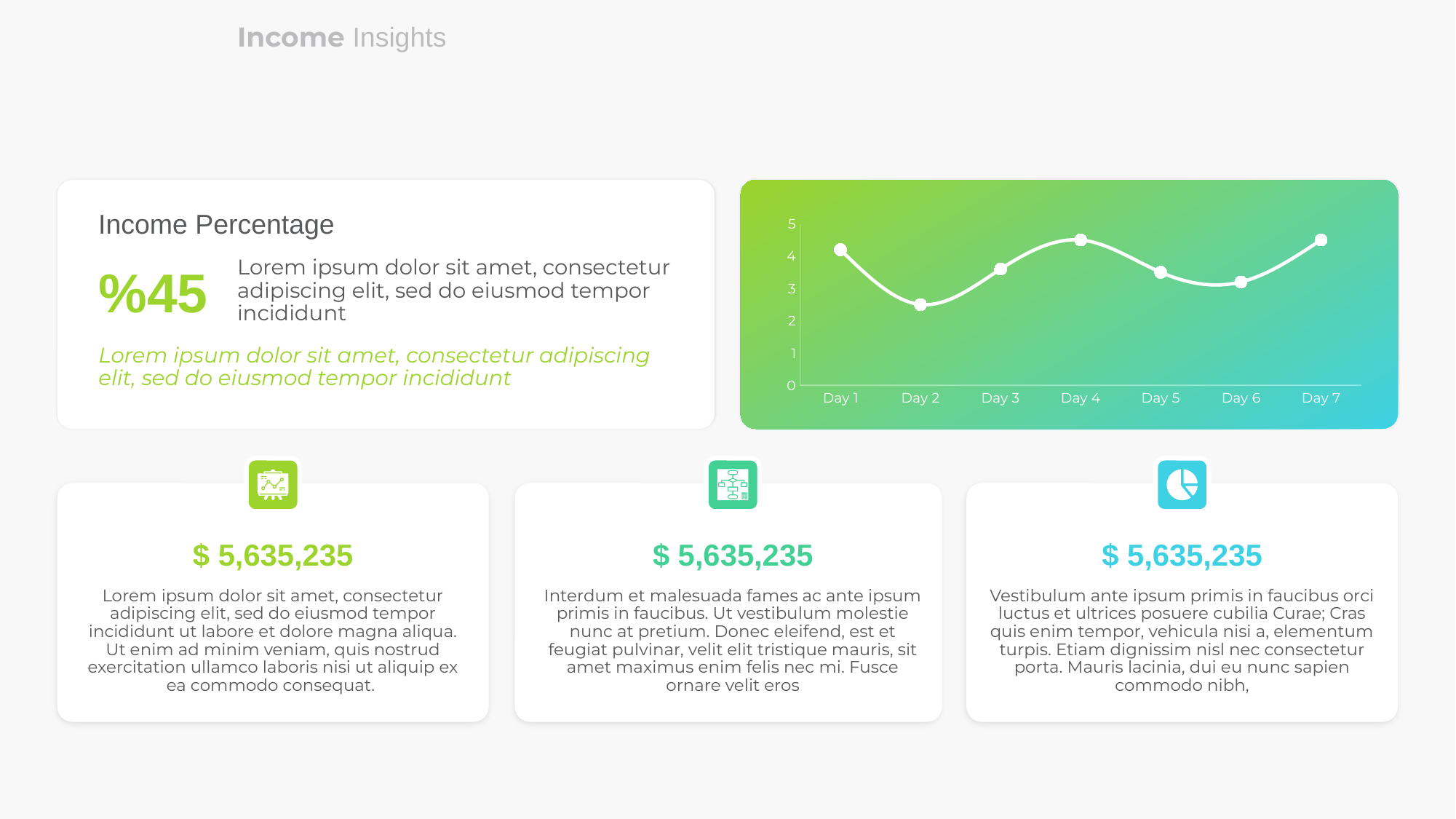

Income Insights

### Chart

| Category | Series 1 |
|---|---|
| Day 1 | 4.2 |
| Day 2 | 2.5 |
| Day 3 | 3.6 |
| Day 4 | 4.5 |
| Day 5 | 3.5 |
| Day 6 | 3.2 |
| Day 7 | 4.5 |
Income Percentage
Lorem ipsum dolor sit amet, consectetur adipiscing elit, sed do eiusmod tempor incididunt
%45
Lorem ipsum dolor sit amet, consectetur adipiscing elit, sed do eiusmod tempor incididunt

$ 5,635,235
$ 5,635,235
$ 5,635,235
Lorem ipsum dolor sit amet, consectetur adipiscing elit, sed do eiusmod tempor incididunt ut labore et dolore magna aliqua. Ut enim ad minim veniam, quis nostrud exercitation ullamco laboris nisi ut aliquip ex ea commodo consequat.
Interdum et malesuada fames ac ante ipsum primis in faucibus. Ut vestibulum molestie nunc at pretium. Donec eleifend, est et feugiat pulvinar, velit elit tristique mauris, sit amet maximus enim felis nec mi. Fusce ornare velit eros
Vestibulum ante ipsum primis in faucibus orci luctus et ultrices posuere cubilia Curae; Cras quis enim tempor, vehicula nisi a, elementum turpis. Etiam dignissim nisl nec consectetur porta. Mauris lacinia, dui eu nunc sapien commodo nibh,